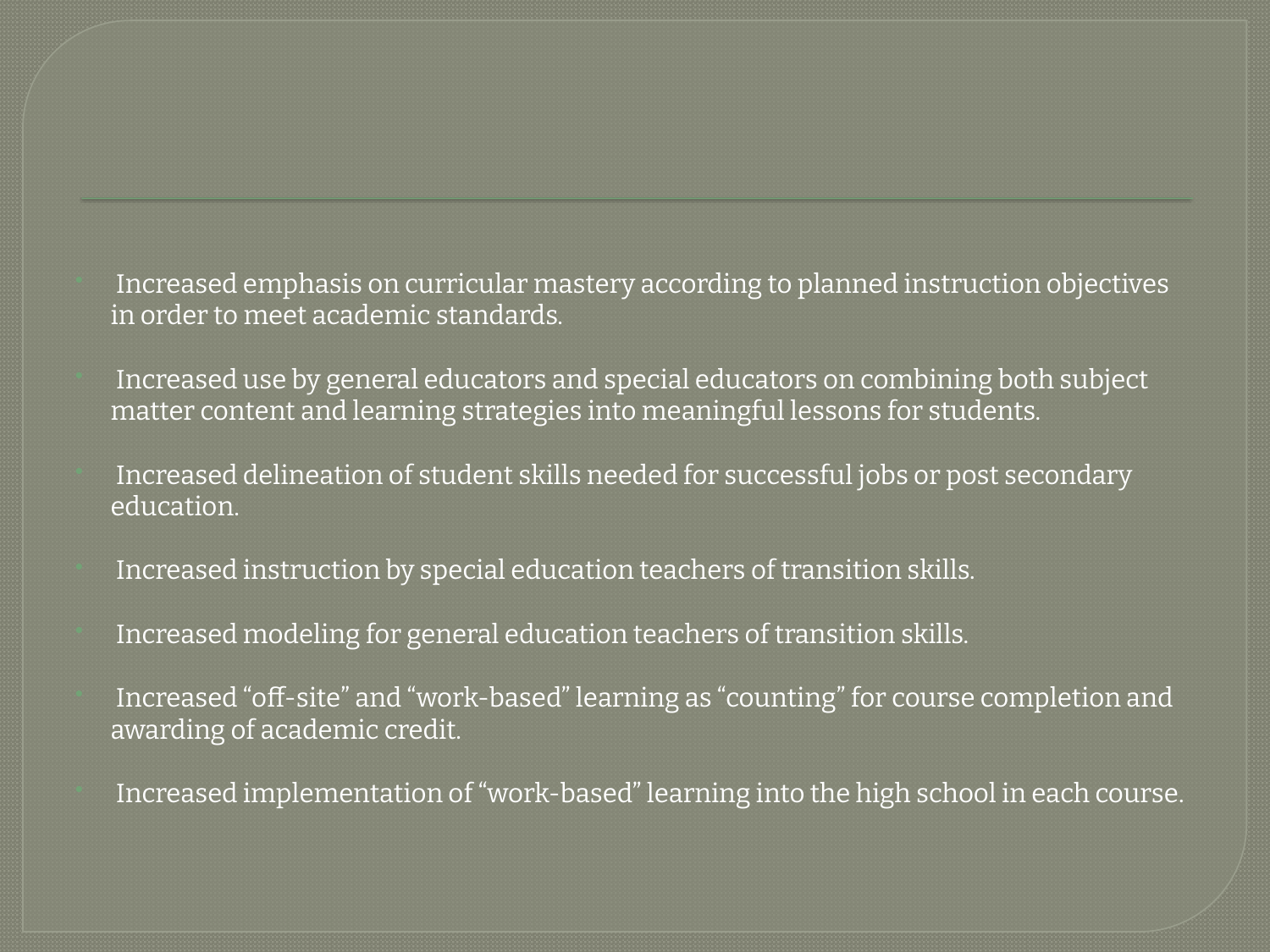

#

 Increased emphasis on curricular mastery according to planned instruction objectives in order to meet academic standards.

 Increased use by general educators and special educators on combining both subject matter content and learning strategies into meaningful lessons for students.

 Increased delineation of student skills needed for successful jobs or post secondary education.

 Increased instruction by special education teachers of transition skills.

 Increased modeling for general education teachers of transition skills.

 Increased “off-site” and “work-based” learning as “counting” for course completion and awarding of academic credit.

 Increased implementation of “work-based” learning into the high school in each course.